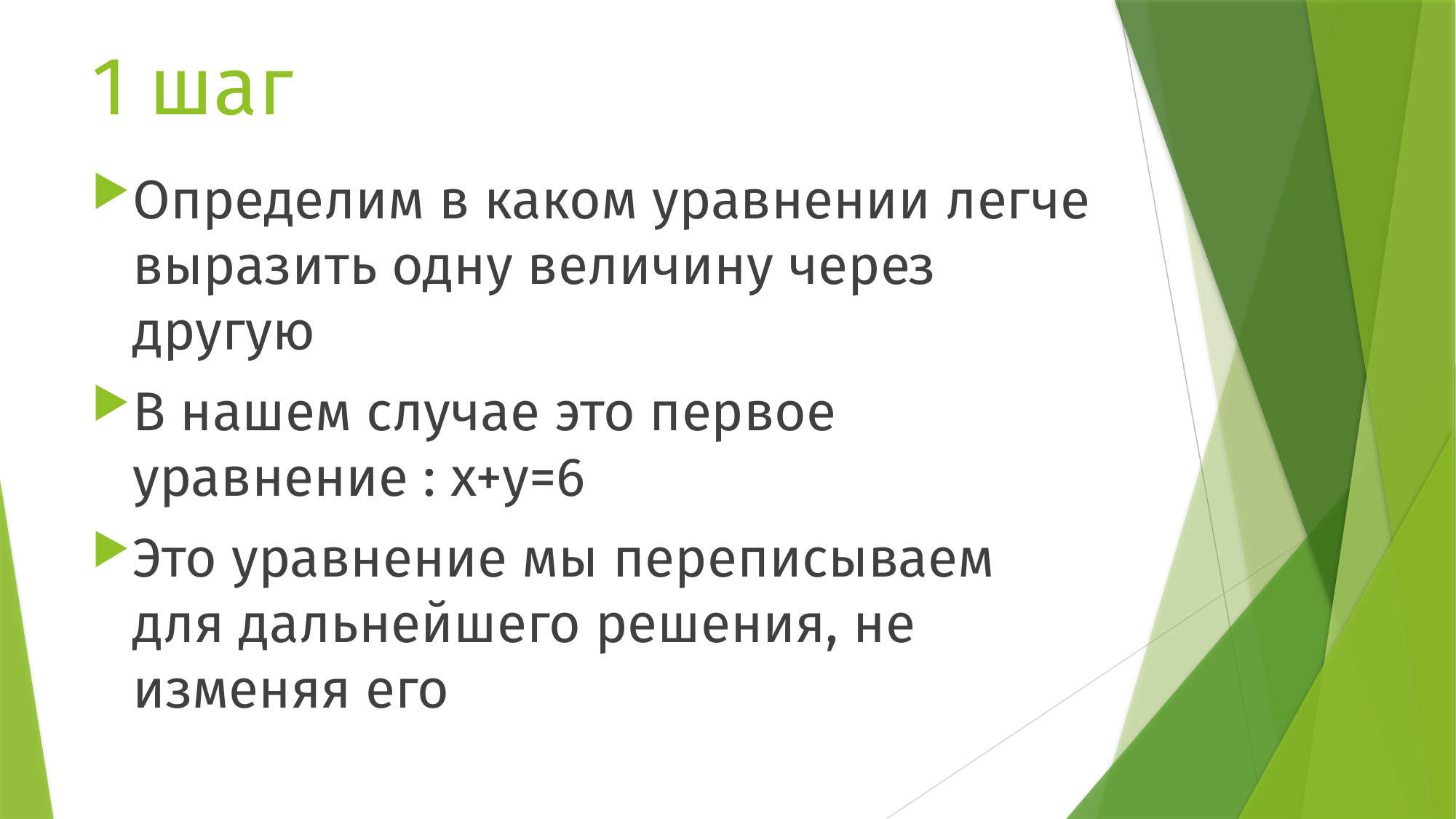

# 1 шаг
Определим в каком уравнении легче выразить одну величину через другую
В нашем случае это первое уравнение : х+у=6
Это уравнение мы переписываем для дальнейшего решения, не изменяя его